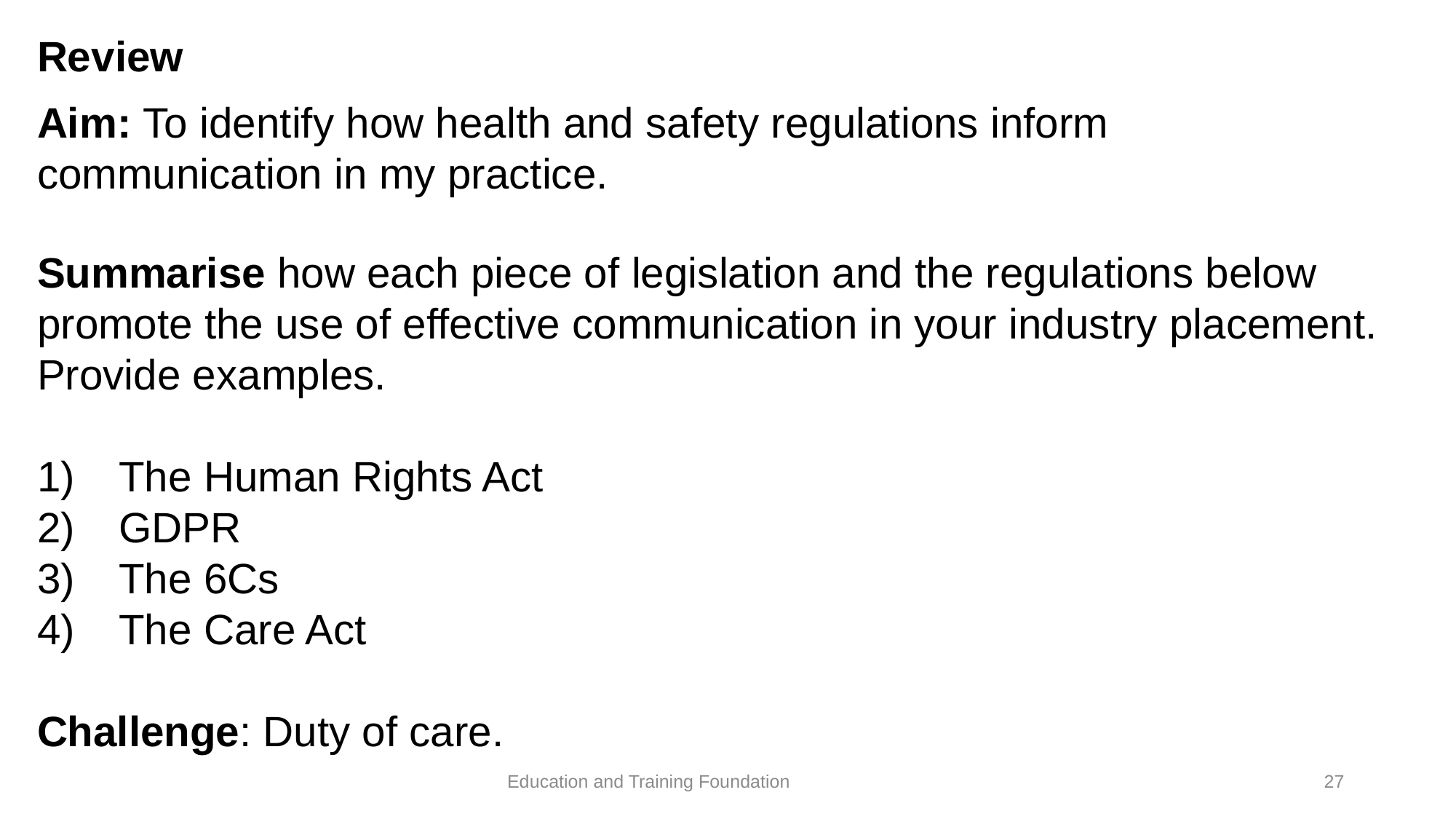

# Review
Aim: To identify how health and safety regulations inform communication in my practice.
Summarise how each piece of legislation and the regulations below promote the use of effective communication in your industry placement. Provide examples.

The Human Rights Act
GDPR
The 6Cs
The Care Act

Challenge: Duty of care.

27
Education and Training Foundation